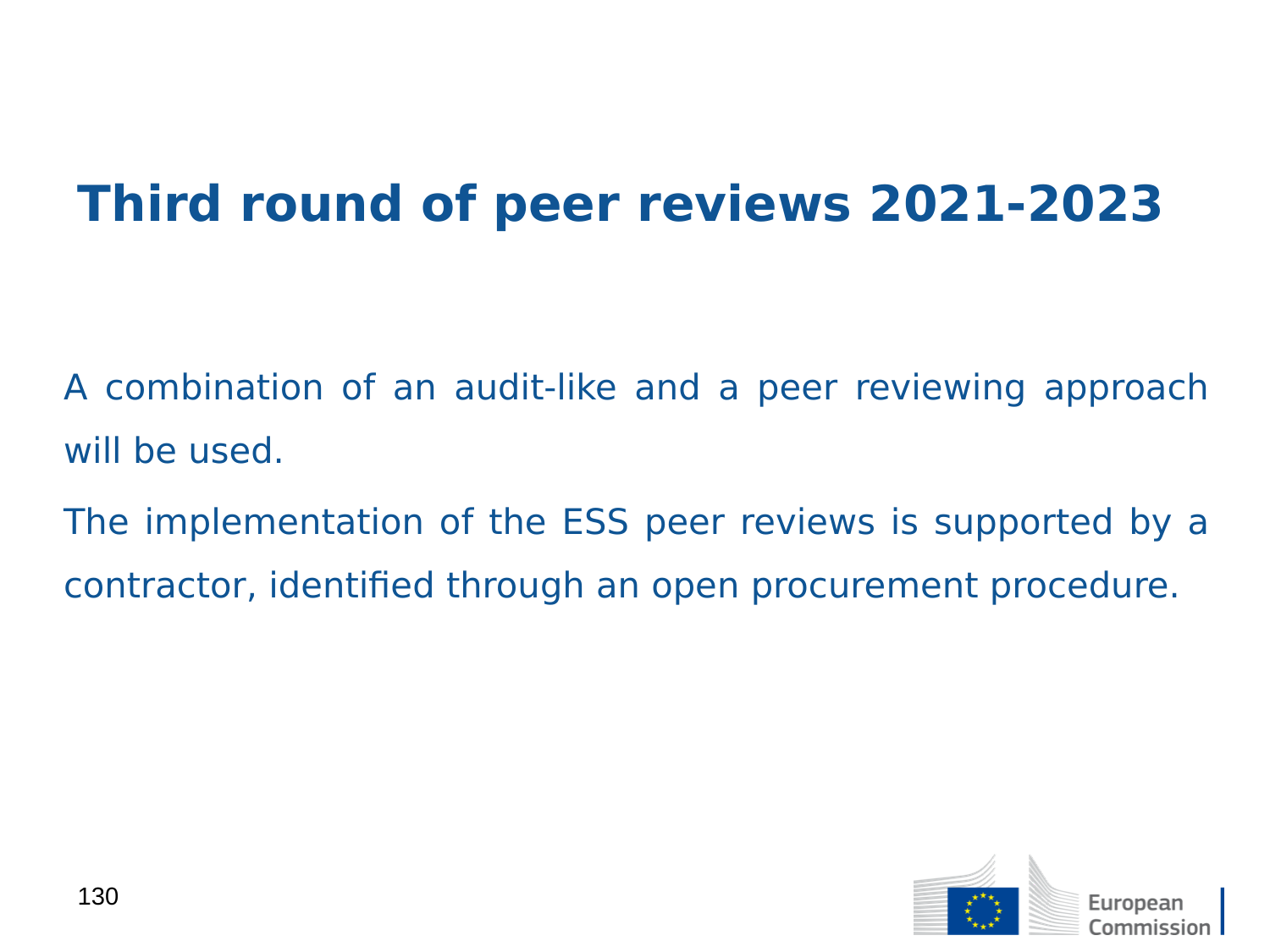

# Third round of peer reviews 2021-2023
A combination of an audit-like and a peer reviewing approach will be used.
The implementation of the ESS peer reviews is supported by a contractor, identified through an open procurement procedure.

130